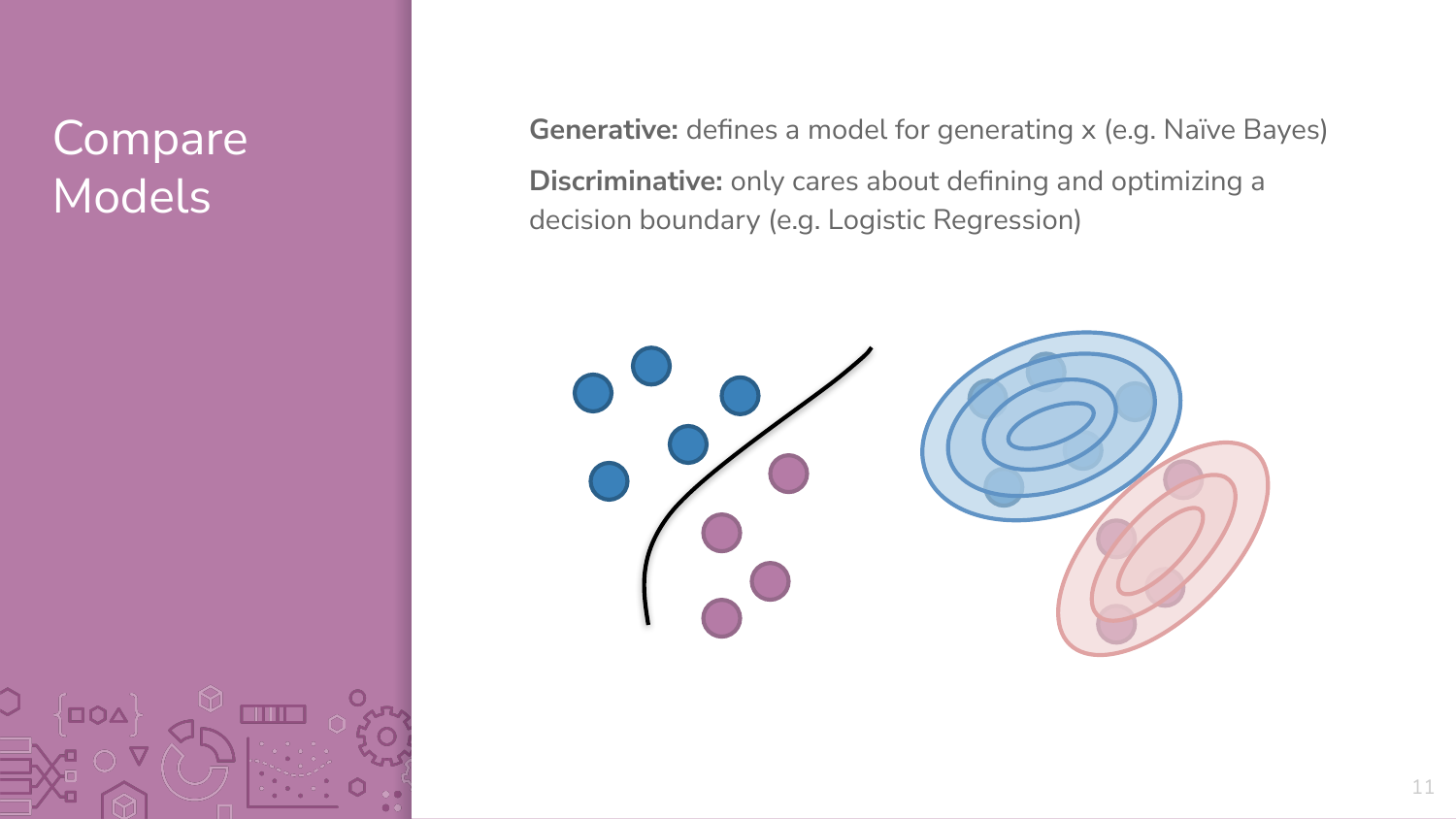

# Compare Models
Generative: defines a model for generating x (e.g. Naïve Bayes)
Discriminative: only cares about defining and optimizing a decision boundary (e.g. Logistic Regression)

11